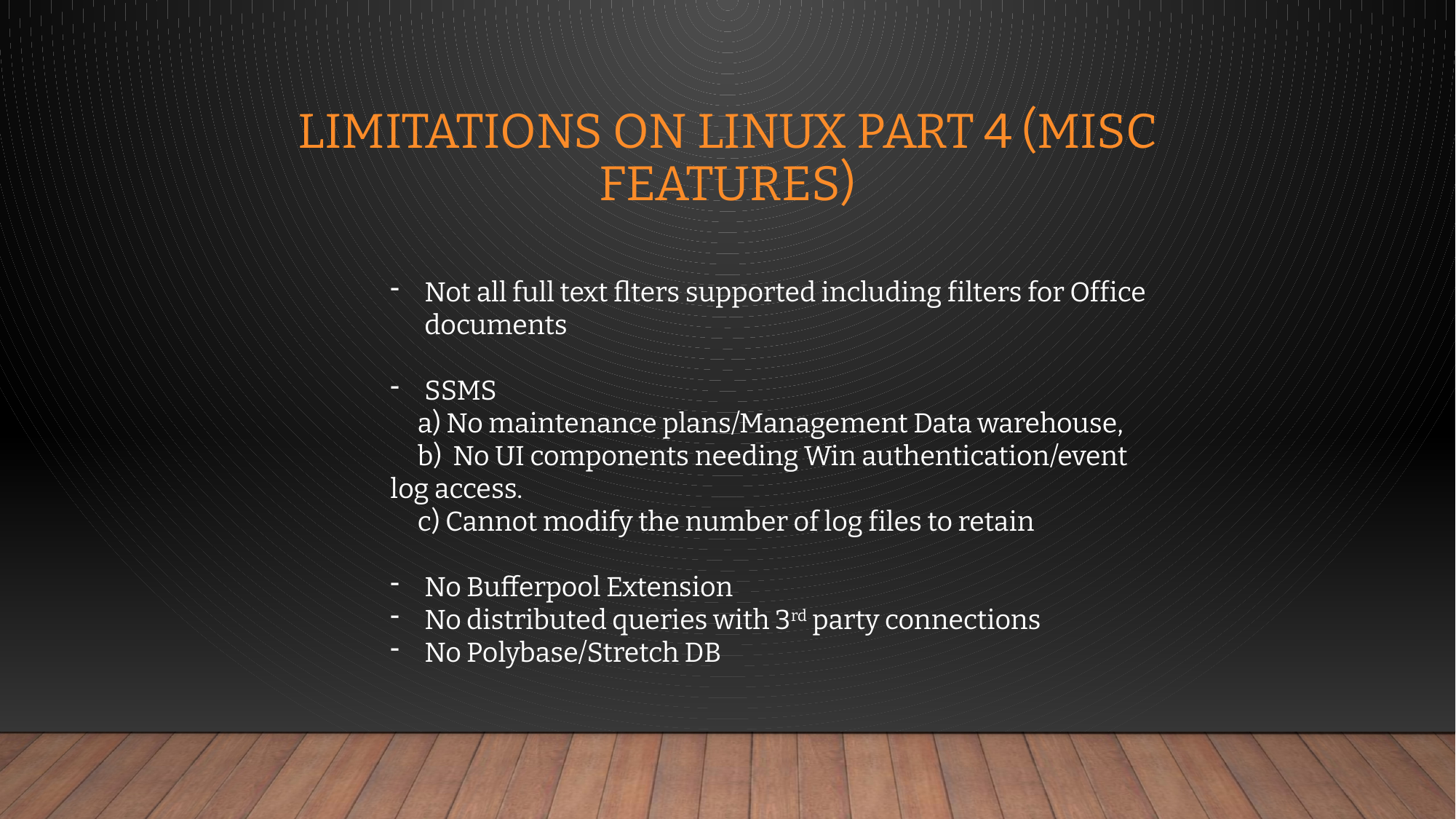

# LimiTATIONS on LINUX PART 4 (MISC FEATURES)

Not all full text flters supported including filters for Office documents

SSMS
     a) No maintenance plans/Management Data warehouse,
     b)  No UI components needing Win authentication/event log access.
     c) Cannot modify the number of log files to retain

No Bufferpool Extension
No distributed queries with 3rd party connections
No Polybase/Stretch DB